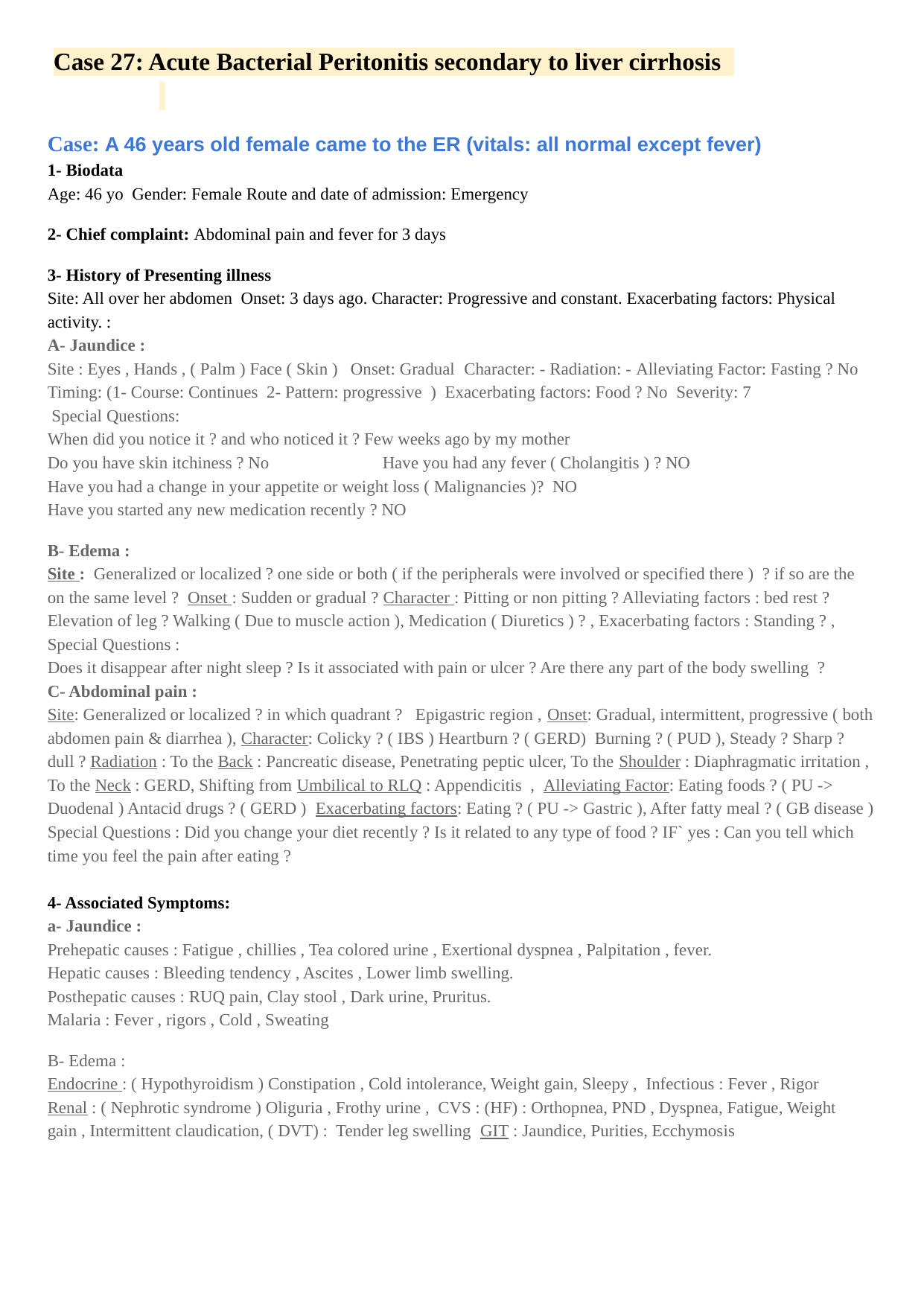

Case 27: Acute Bacterial Peritonitis secondary to liver cirrhosis

Case: A 46 years old female came to the ER (vitals: all normal except fever)
1- Biodata
Age: 46 yo  Gender: Female Route and date of admission: Emergency

2- Chief complaint: Abdominal pain and fever for 3 days

3- History of Presenting illness
Site: All over her abdomen  Onset: 3 days ago. Character: Progressive and constant. Exacerbating factors: Physical activity. :
A- Jaundice :
Site : Eyes , Hands , ( Palm ) Face ( Skin )   Onset: Gradual  Character: - Radiation: - Alleviating Factor: Fasting ? No  Timing: (1- Course: Continues  2- Pattern: progressive  )  Exacerbating factors: Food ? No  Severity: 7
 Special Questions:
When did you notice it ? and who noticed it ? Few weeks ago by my mother
Do you have skin itchiness ? No 	Have you had any fever ( Cholangitis ) ? NO
Have you had a change in your appetite or weight loss ( Malignancies )?  NO
Have you started any new medication recently ? NO

B- Edema :
Site :  Generalized or localized ? one side or both ( if the peripherals were involved or specified there )  ? if so are the on the same level ?  Onset : Sudden or gradual ? Character : Pitting or non pitting ? Alleviating factors : bed rest ? Elevation of leg ? Walking ( Due to muscle action ), Medication ( Diuretics ) ? , Exacerbating factors : Standing ? ,
Special Questions :
Does it disappear after night sleep ? Is it associated with pain or ulcer ? Are there any part of the body swelling  ?
C- Abdominal pain :
Site: Generalized or localized ? in which quadrant ?   Epigastric region , Onset: Gradual, intermittent, progressive ( both abdomen pain & diarrhea ), Character: Colicky ? ( IBS ) Heartburn ? ( GERD)  Burning ? ( PUD ), Steady ? Sharp ? dull ? Radiation : To the Back : Pancreatic disease, Penetrating peptic ulcer, To the Shoulder : Diaphragmatic irritation , To the Neck : GERD, Shifting from Umbilical to RLQ : Appendicitis  ,  Alleviating Factor: Eating foods ? ( PU -> Duodenal ) Antacid drugs ? ( GERD )  Exacerbating factors: Eating ? ( PU -> Gastric ), After fatty meal ? ( GB disease )
Special Questions : Did you change your diet recently ? Is it related to any type of food ? IF` yes : Can you tell which time you feel the pain after eating ?

4- Associated Symptoms:
a- Jaundice :
Prehepatic causes : Fatigue , chillies , Tea colored urine , Exertional dyspnea , Palpitation , fever.
Hepatic causes : Bleeding tendency , Ascites , Lower limb swelling.
Posthepatic causes : RUQ pain, Clay stool , Dark urine, Pruritus.
Malaria : Fever , rigors , Cold , Sweating

B- Edema :
Endocrine : ( Hypothyroidism ) Constipation , Cold intolerance, Weight gain, Sleepy ,  Infectious : Fever , Rigor
Renal : ( Nephrotic syndrome ) Oliguria , Frothy urine ,  CVS : (HF) : Orthopnea, PND , Dyspnea, Fatigue, Weight gain , Intermittent claudication, ( DVT) :  Tender leg swelling  GIT : Jaundice, Purities, Ecchymosis